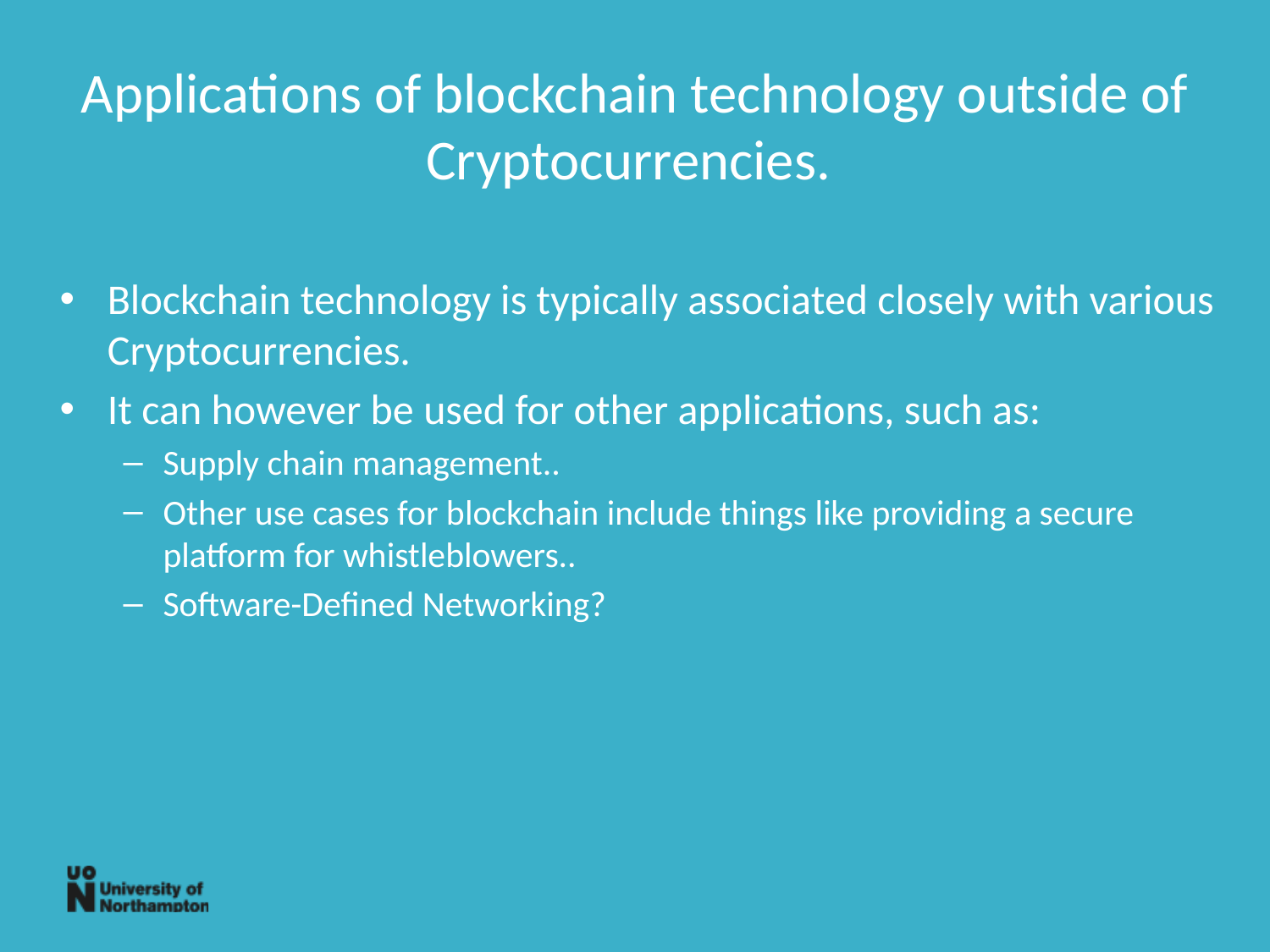

Applications of blockchain technology outside of Cryptocurrencies.
Blockchain technology is typically associated closely with various Cryptocurrencies.
It can however be used for other applications, such as:
Supply chain management..
Other use cases for blockchain include things like providing a secure platform for whistleblowers..
Software-Defined Networking?